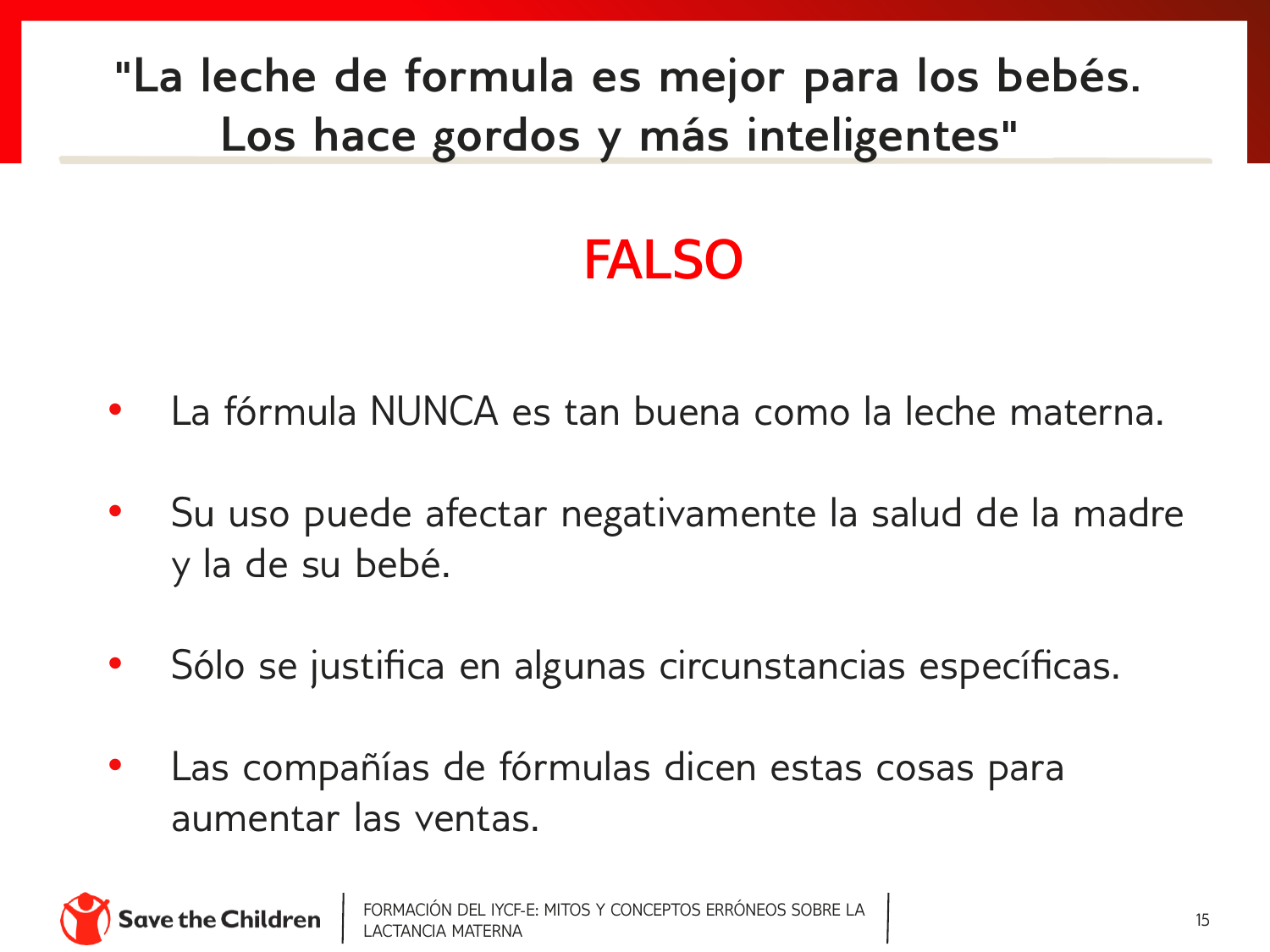

"La leche de formula es mejor para los bebés. Los hace gordos y más inteligentes"
 FALSO

La fórmula NUNCA es tan buena como la leche materna.

Su uso puede afectar negativamente la salud de la madre y la de su bebé.

Sólo se justifica en algunas circunstancias específicas.

Las compañías de fórmulas dicen estas cosas para aumentar las ventas.
FORMACIÓN DEL IYCF-E: MITOS Y CONCEPTOS ERRÓNEOS SOBRE LA LACTANCIA MATERNA
15